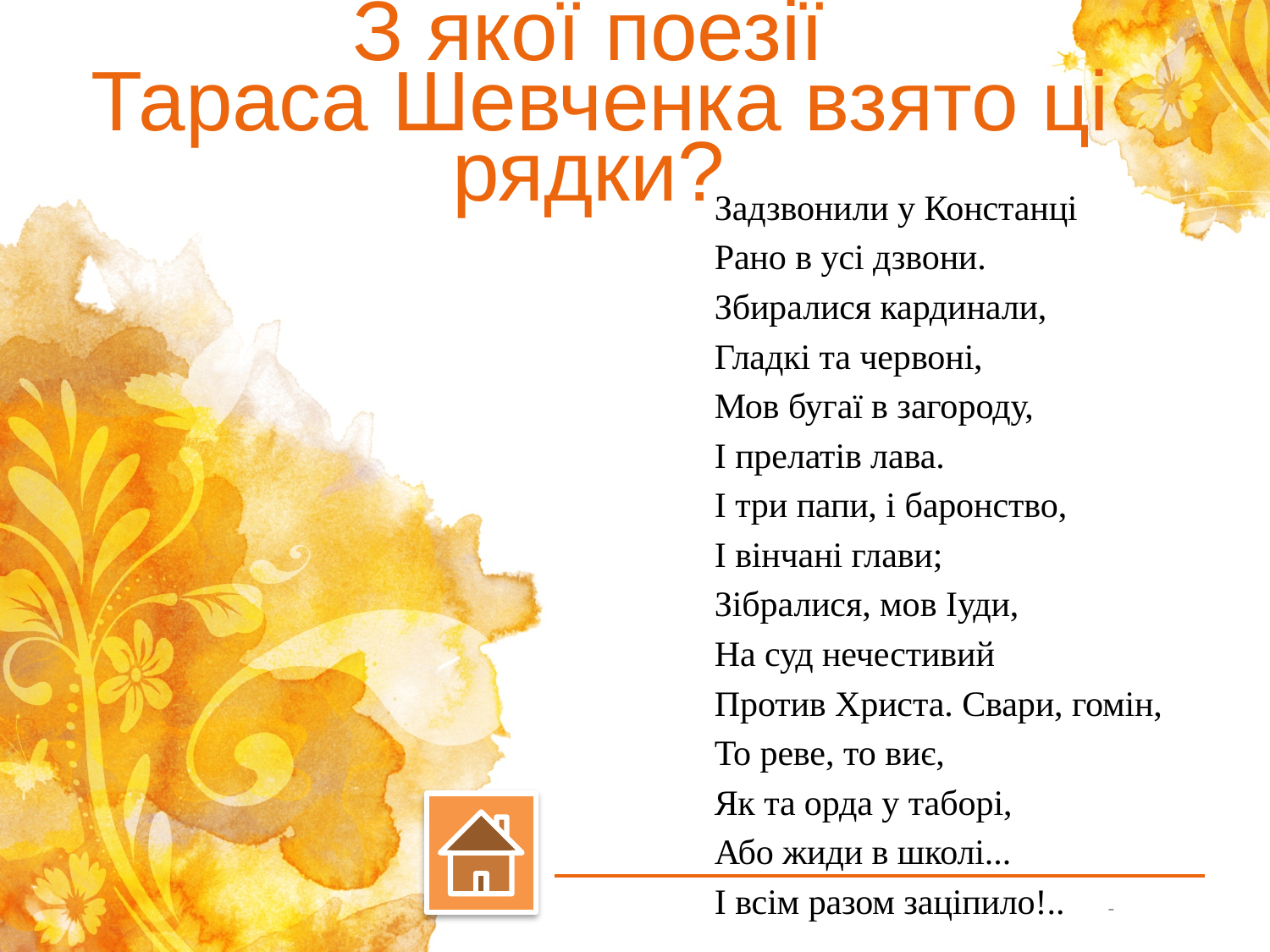

# З якої поезії Тараса Шевченка взято ці рядки?
Задзвонили у Констанці
Рано в усі дзвони.
Збиралися кардинали,
Гладкі та червоні,
Мов бугаї в загороду,
І прелатів лава.
І три папи, і баронство,
І вінчані глави;
Зібралися, мов Іуди,
На суд нечестивий
Против Христа. Свари, гомін,
То реве, то виє,
Як та орда у таборі,
Або жиди в школі...
І всім разом заціпило!..